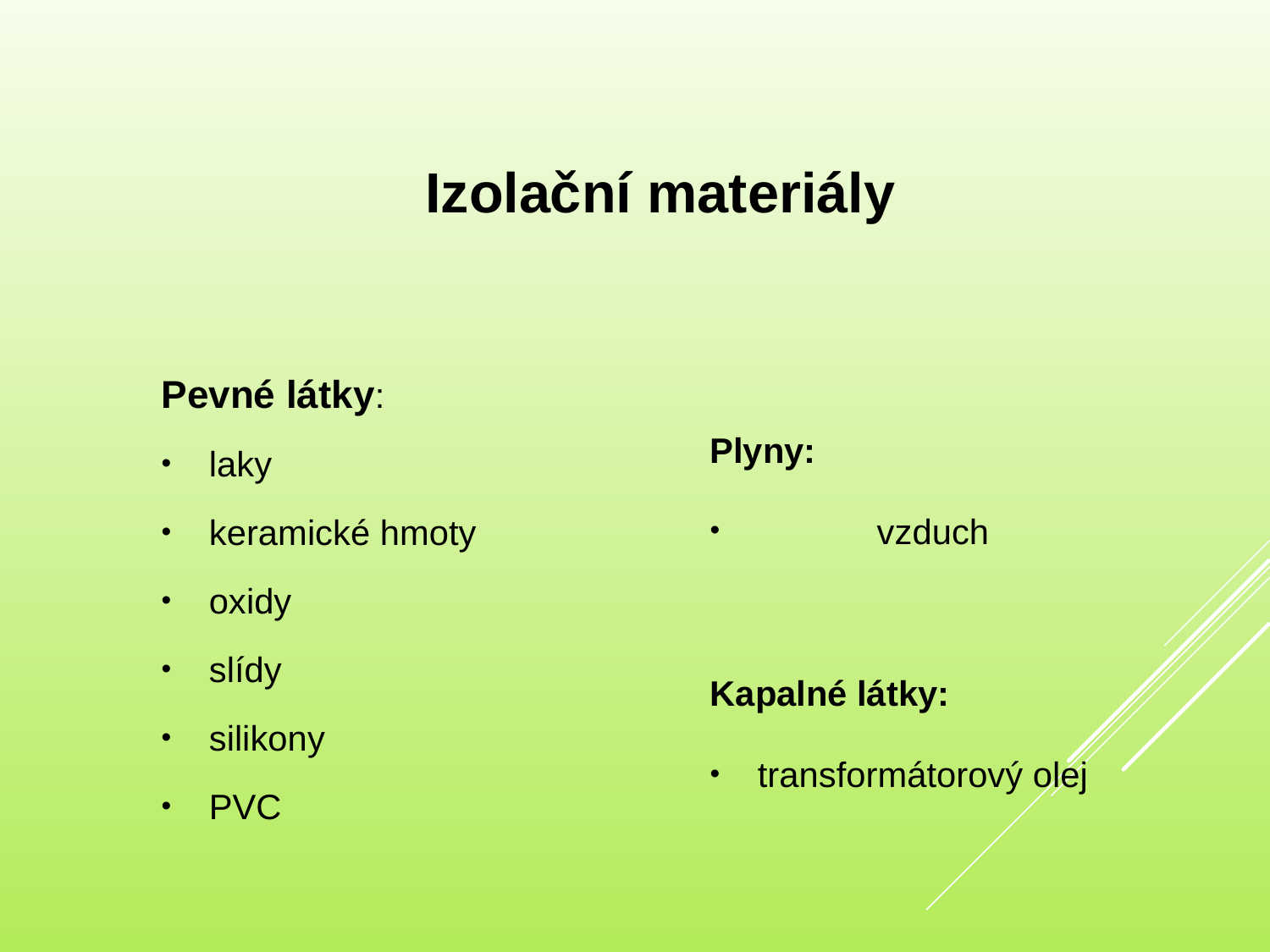

# Izolační materiály

Pevné látky:
laky
keramické hmoty
oxidy
slídy
silikony
PVC

Plyny:
	vzduch

Kapalné látky:
transformátorový olej